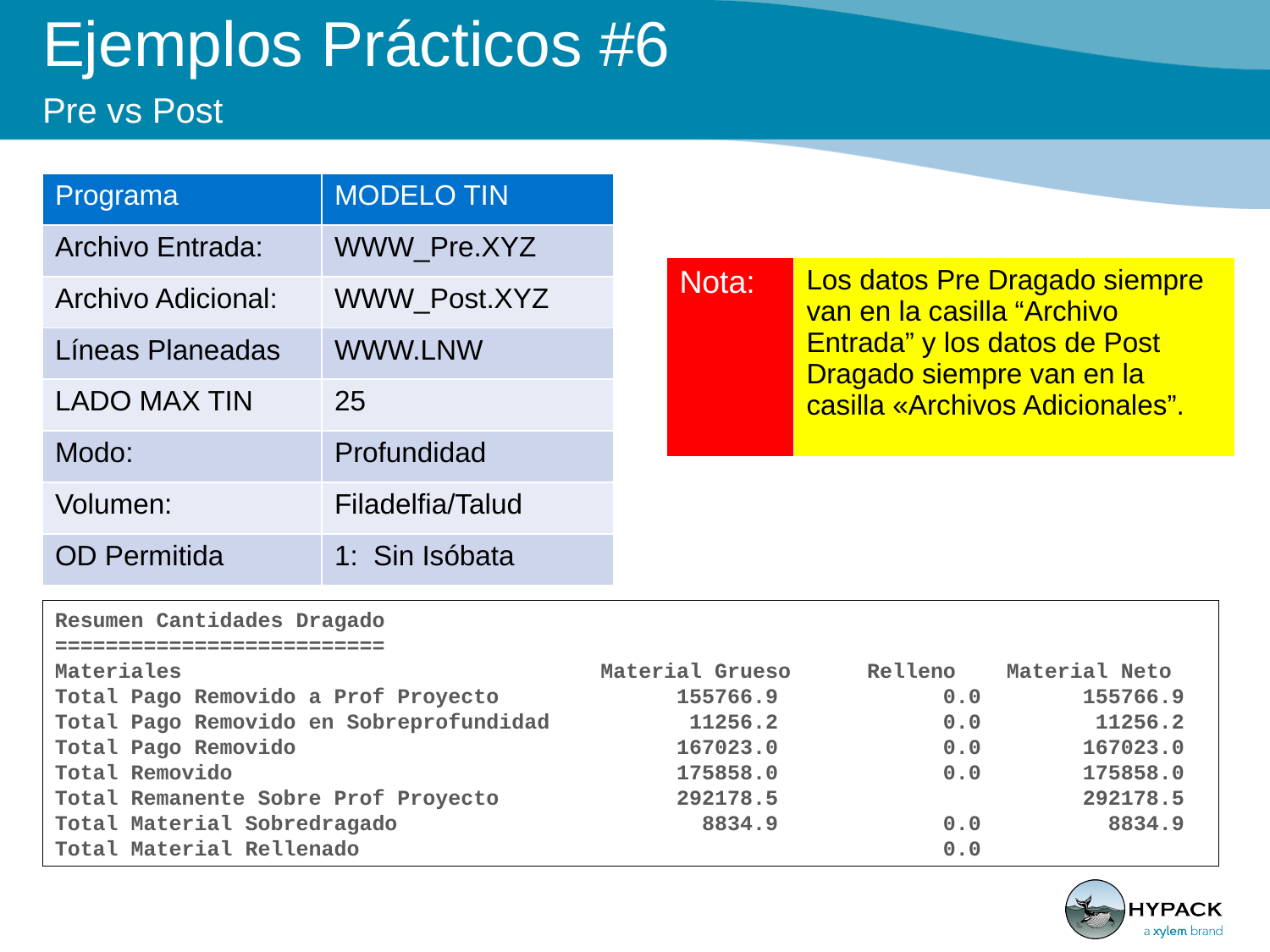

# Ejemplos Prácticos #6 Pre vs Post
| Programa | MODELO TIN |
| --- | --- |
| Archivo Entrada: | WWW\_Pre.XYZ |
| Archivo Adicional: | WWW\_Post.XYZ |
| Líneas Planeadas | WWW.LNW |
| LADO MAX TIN | 25 |
| Modo: | Profundidad |
| Volumen: | Filadelfia/Talud |
| OD Permitida | 1: Sin Isóbata |
| Nota: | Los datos Pre Dragado siempre van en la casilla “Archivo Entrada” y los datos de Post Dragado siempre van en la casilla «Archivos Adicionales”. |
| --- | --- |
Resumen Cantidades Dragado
==========================
Materiales                                 Material Grueso      Relleno    Material Neto
Total Pago Removido a Prof Proyecto              155766.9             0.0        155766.9
Total Pago Removido en Sobreprofundidad           11256.2             0.0         11256.2
Total Pago Removido                              167023.0             0.0        167023.0
Total Removido                                   175858.0             0.0        175858.0
Total Remanente Sobre Prof Proyecto              292178.5                        292178.5
Total Material Sobredragado                        8834.9             0.0          8834.9
Total Material Rellenado                                              0.0